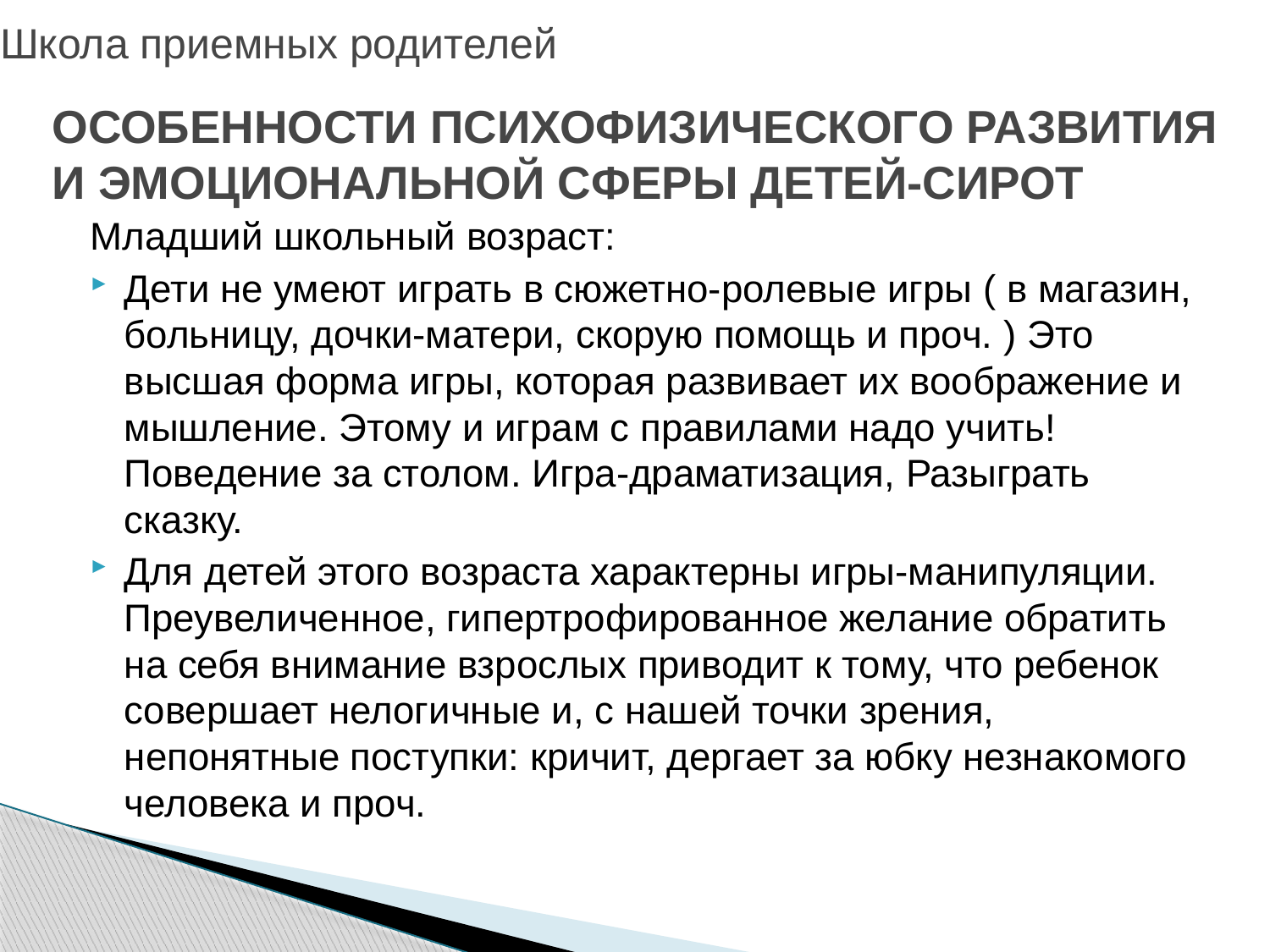

Школа приемных родителей
# ОСОБЕННОСТИ ПСИХОФИЗИЧЕСКОГО РАЗВИТИЯ И ЭМОЦИОНАЛЬНОЙ СФЕРЫ ДЕТЕЙ-СИРОТ
Младший школьный возраст:
Дети не умеют играть в сюжетно-ролевые игры ( в магазин, больницу, дочки-матери, скорую помощь и проч. ) Это высшая форма игры, которая развивает их воображение и мышление. Этому и играм с правилами надо учить! Поведение за столом. Игра-драматизация, Разыграть сказку.
Для детей этого возраста характерны игры-манипуляции. Преувеличенное, гипертрофированное желание обратить на себя внимание взрослых приводит к тому, что ребенок совершает нелогичные и, с нашей точки зрения, непонятные поступки: кричит, дергает за юбку незнакомого человека и проч.